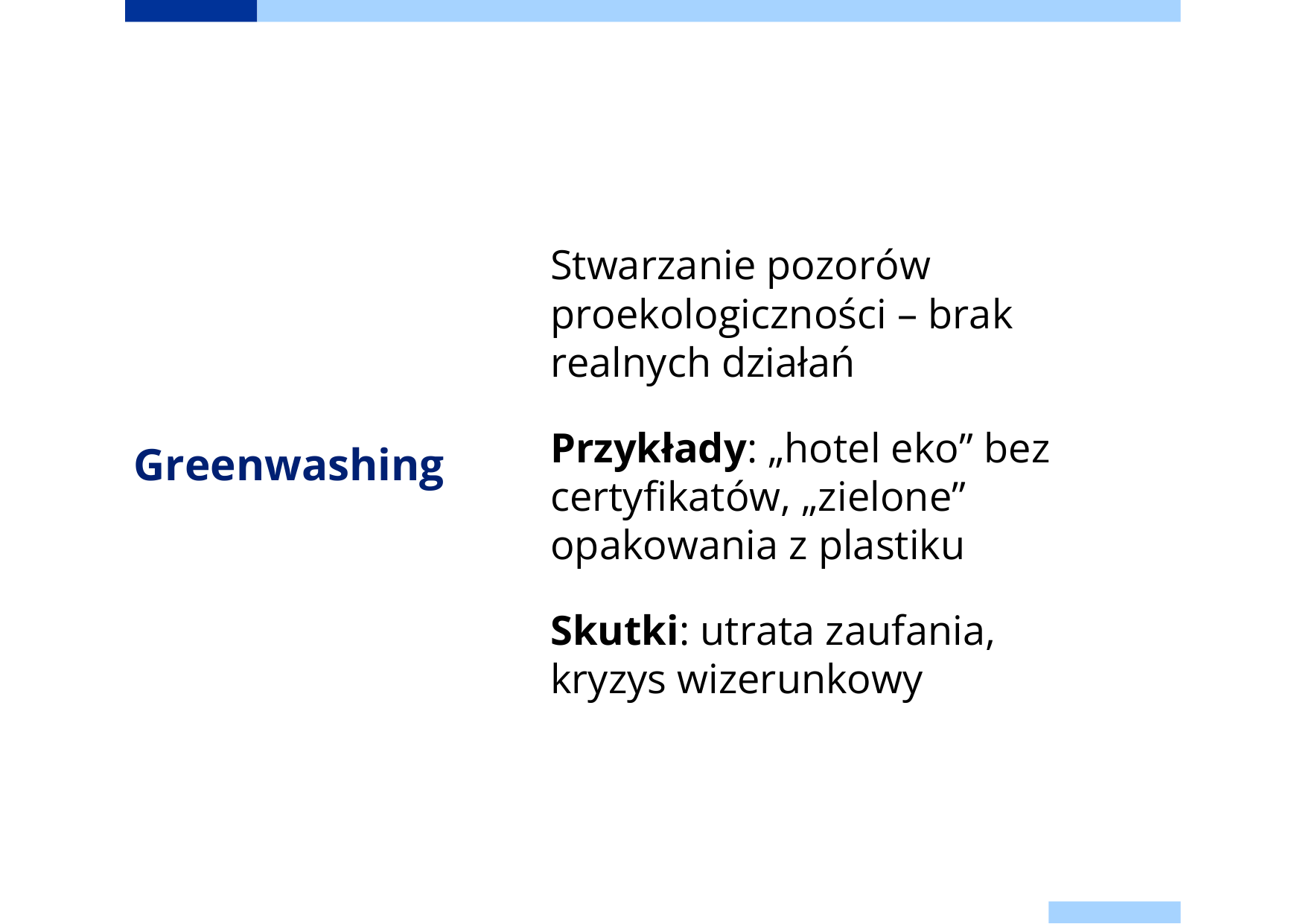

Stwarzanie pozorów proekologiczności – brak realnych działań
Przykłady: „hotel eko” bez certyfikatów, „zielone” opakowania z plastiku
Skutki: utrata zaufania, kryzys wizerunkowy
# Greenwashing